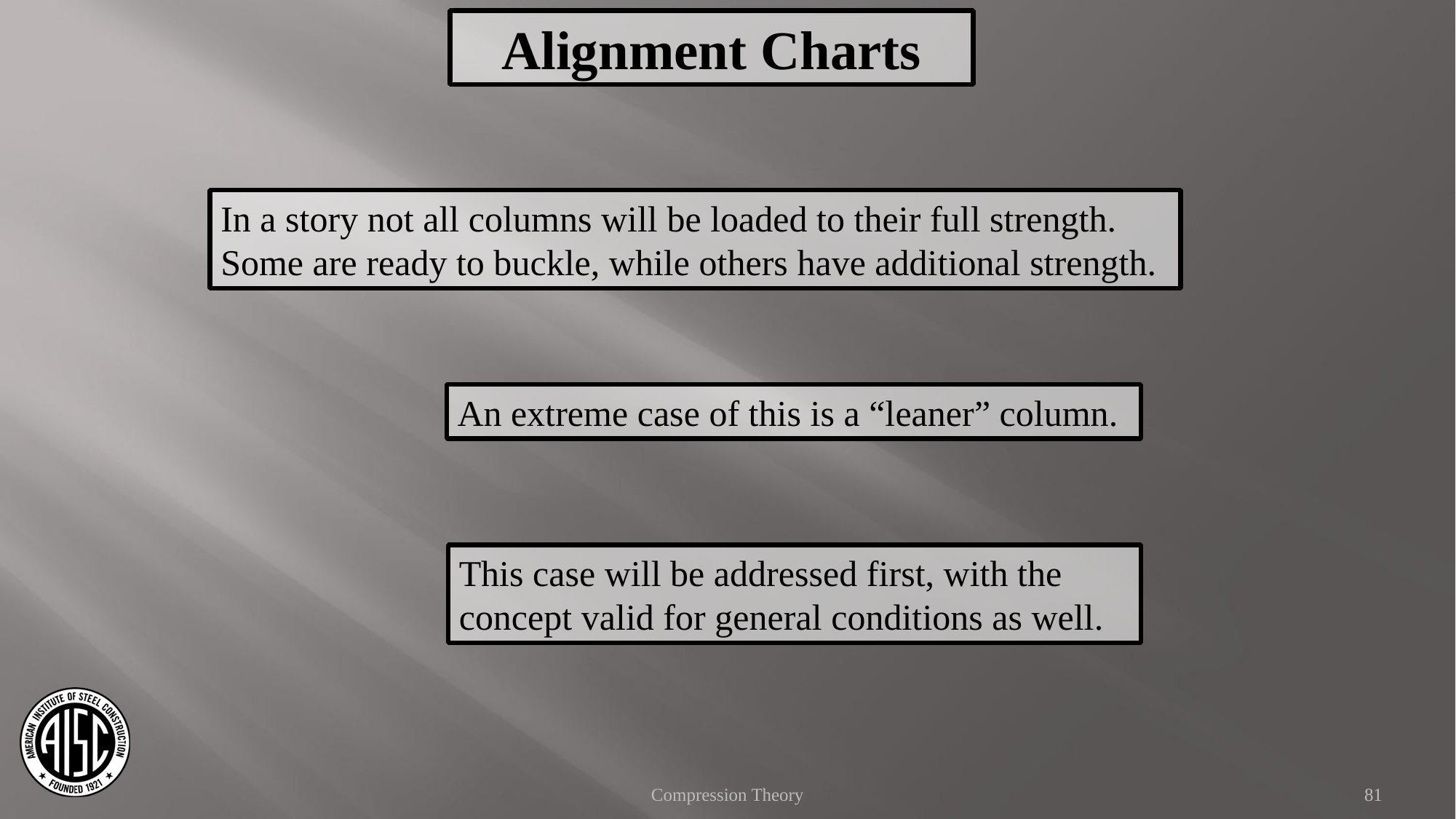

Alignment Charts
In a story not all columns will be loaded to their full strength.
Some are ready to buckle, while others have additional strength.
An extreme case of this is a “leaner” column.
This case will be addressed first, with the concept valid for general conditions as well.
Compression Theory
81